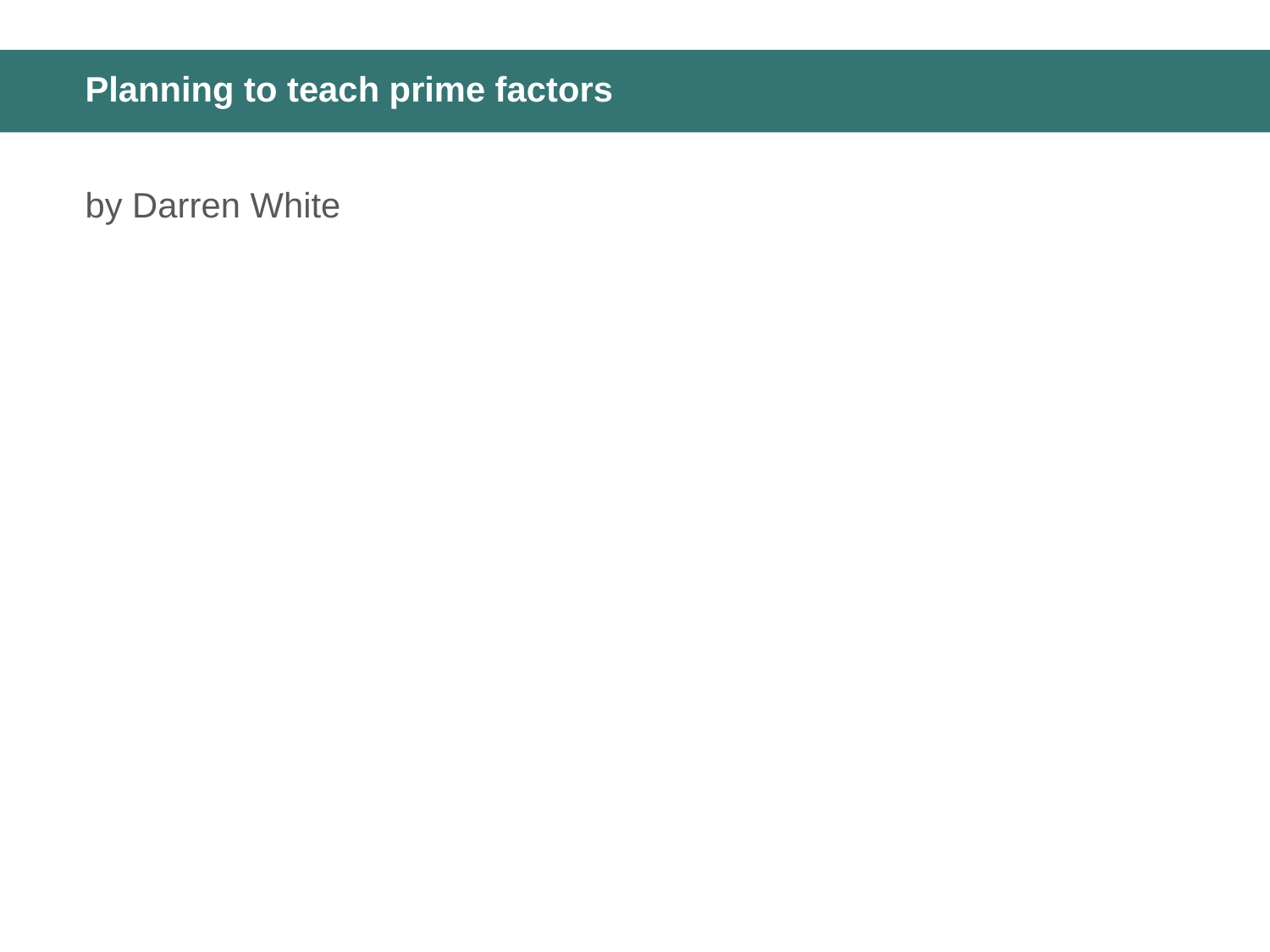

# Planning to teach prime factors
by Darren White